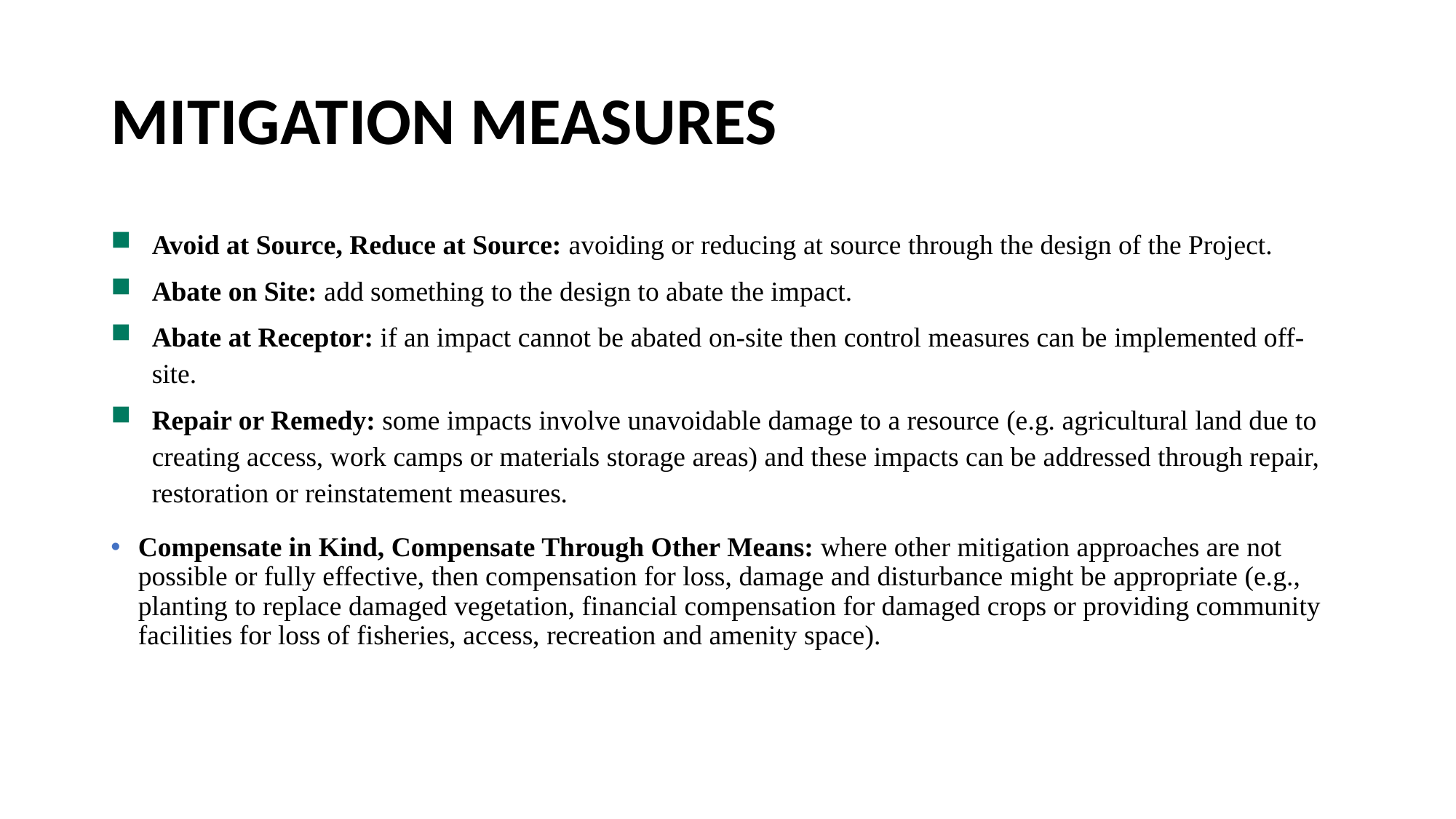

# MITIGATION MEASURES
Avoid at Source, Reduce at Source: avoiding or reducing at source through the design of the Project.
Abate on Site: add something to the design to abate the impact.
Abate at Receptor: if an impact cannot be abated on-site then control measures can be implemented off-site.
Repair or Remedy: some impacts involve unavoidable damage to a resource (e.g. agricultural land due to creating access, work camps or materials storage areas) and these impacts can be addressed through repair, restoration or reinstatement measures.
Compensate in Kind, Compensate Through Other Means: where other mitigation approaches are not possible or fully effective, then compensation for loss, damage and disturbance might be appropriate (e.g., planting to replace damaged vegetation, financial compensation for damaged crops or providing community facilities for loss of fisheries, access, recreation and amenity space).